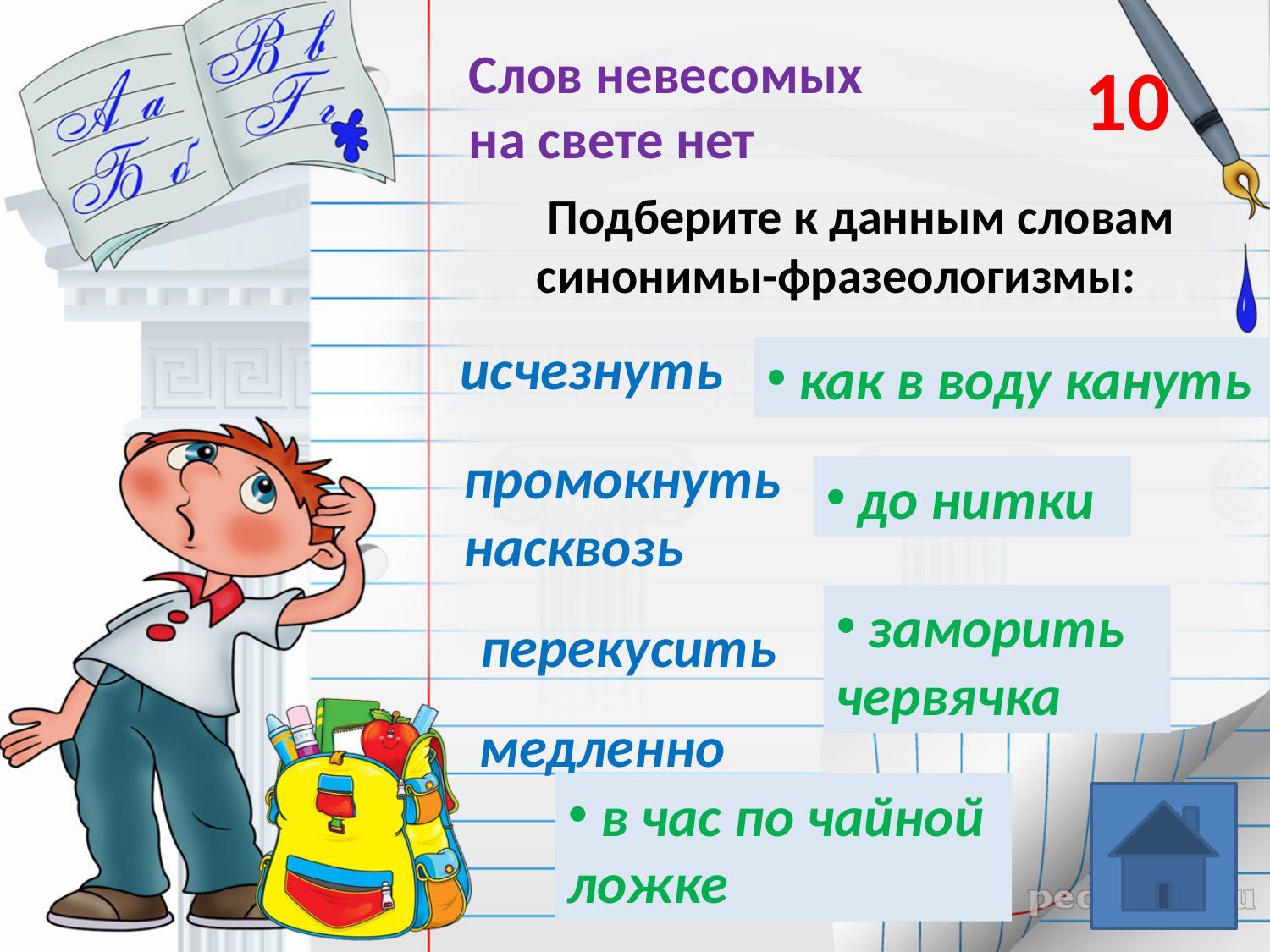

10
# Слов невесомых на свете нет
Подберите к данным словам синонимы-фразеологизмы:

исчезнуть
 как в воду кануть
промокнуть
насквозь
 до нитки
 заморить червячка
перекусить
медленно
 в час по чайной ложке